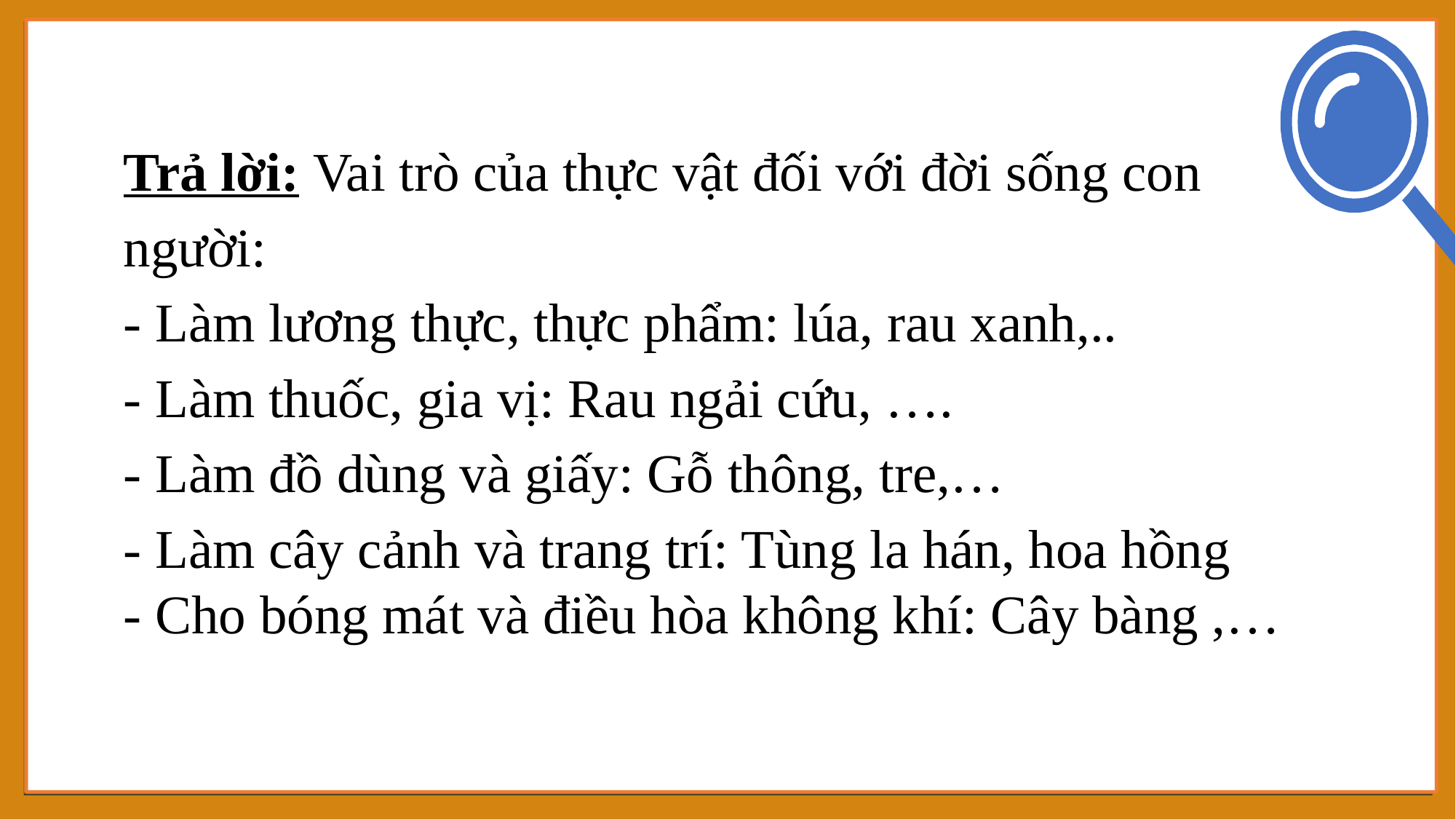

Trả lời: Vai trò của thực vật đối với đời sống con người:
- Làm lương thực, thực phẩm: lúa, rau xanh,..
- Làm thuốc, gia vị: Rau ngải cứu, ….
- Làm đồ dùng và giấy: Gỗ thông, tre,…
- Làm cây cảnh và trang trí: Tùng la hán, hoa hồng
- Cho bóng mát và điều hòa không khí: Cây bàng ,…